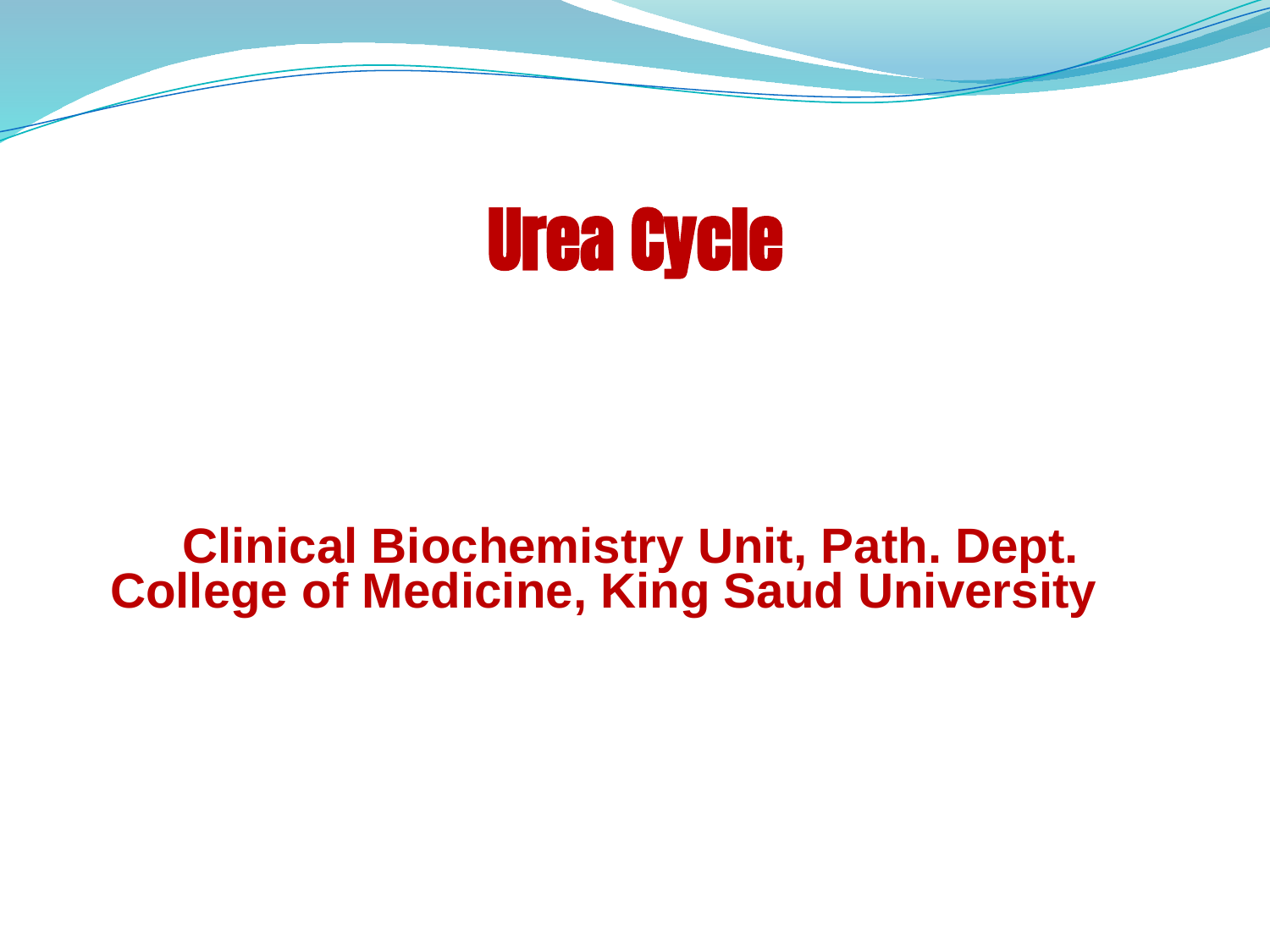

Urea Cycle

Clinical Biochemistry Unit, Path. Dept.
College of Medicine, King Saud University